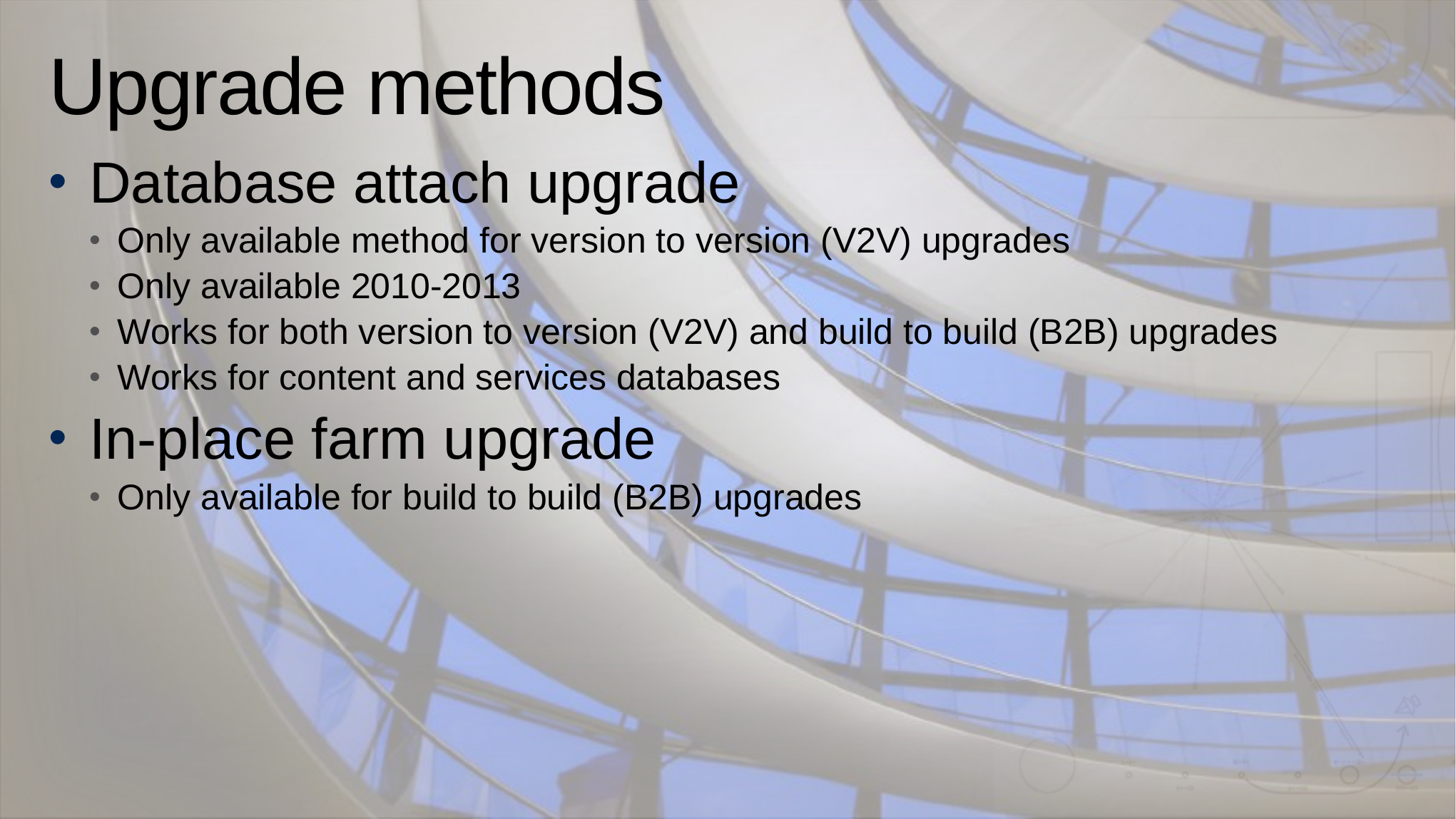

# Upgrade methods
Database attach upgrade
Only available method for version to version (V2V) upgrades
Only available 2010-2013
Works for both version to version (V2V) and build to build (B2B) upgrades
Works for content and services databases
In-place farm upgrade
Only available for build to build (B2B) upgrades